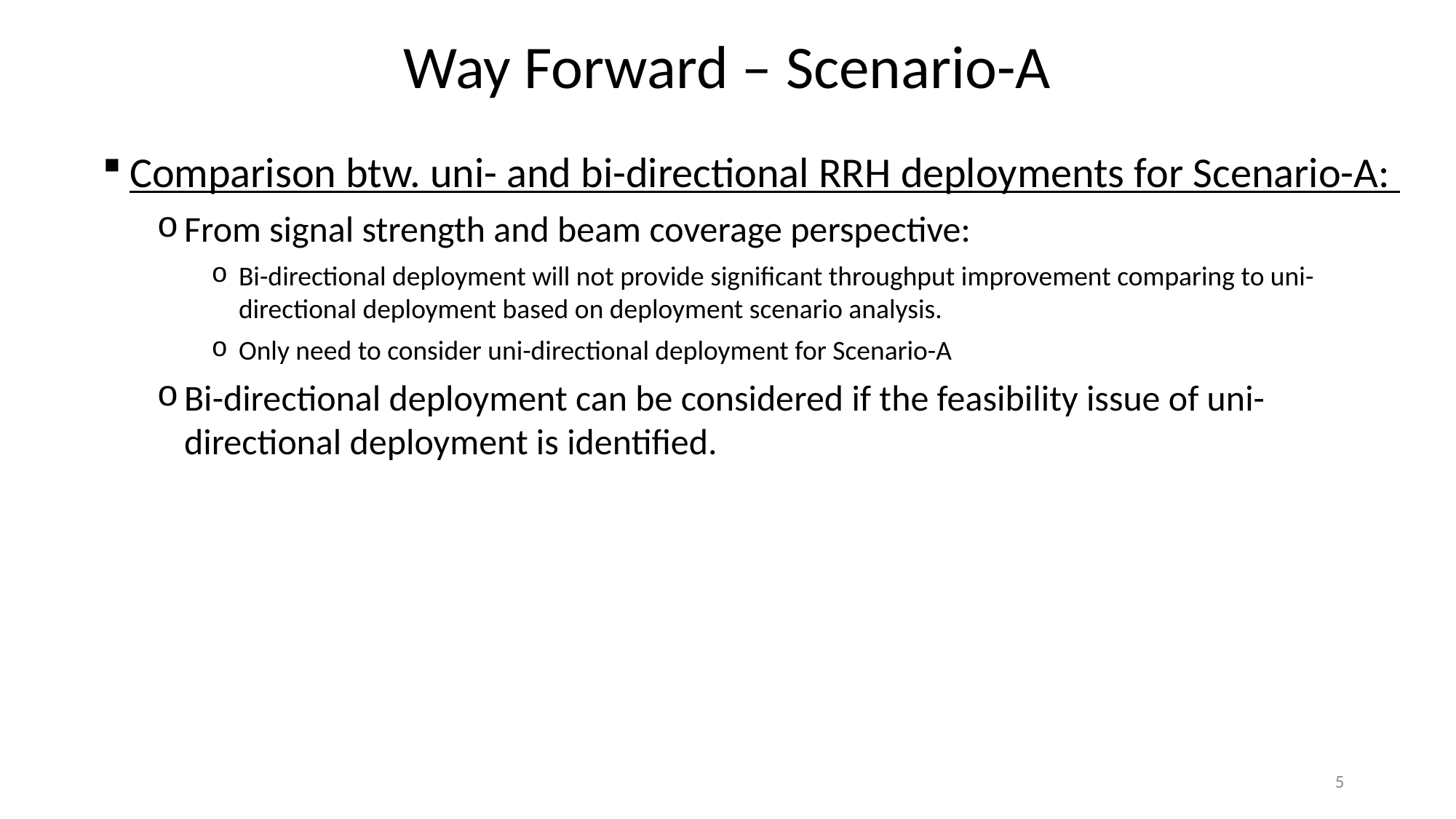

# Way Forward – Scenario-A
Comparison btw. uni- and bi-directional RRH deployments for Scenario-A:
From signal strength and beam coverage perspective:
Bi-directional deployment will not provide significant throughput improvement comparing to uni-directional deployment based on deployment scenario analysis.
Only need to consider uni-directional deployment for Scenario-A
Bi-directional deployment can be considered if the feasibility issue of uni-directional deployment is identified.

5